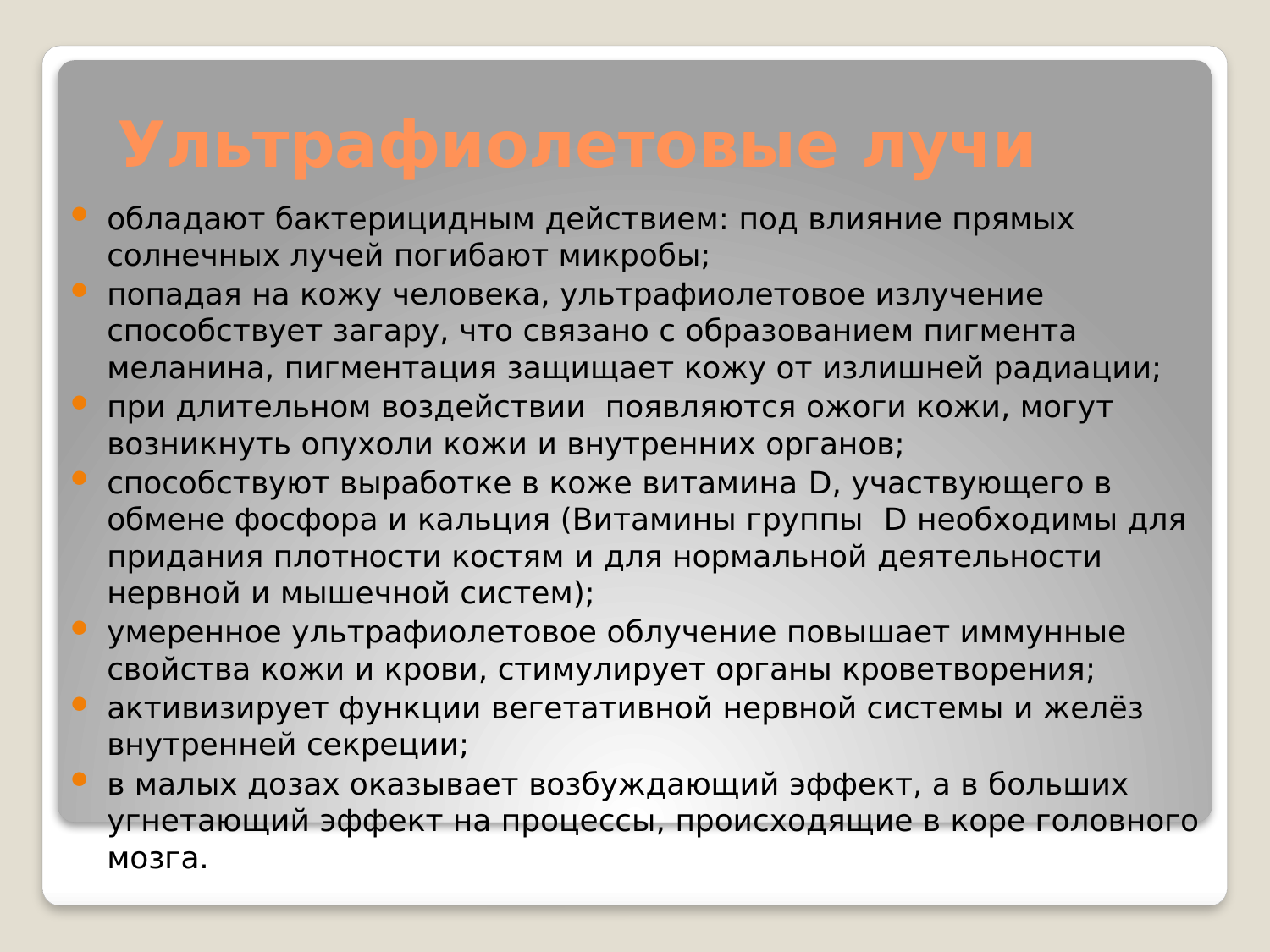

# Ультрафиолетовые лучи
обладают бактерицидным действием: под влияние прямых солнечных лучей погибают микробы;
попадая на кожу человека, ультрафиолетовое излучение способствует загару, что связано с образованием пигмента меланина, пигментация защищает кожу от излишней радиации;
при длительном воздействии  появляются ожоги кожи, могут возникнуть опухоли кожи и внутренних органов;
способствуют выработке в коже витамина D, участвующего в обмене фосфора и кальция (Витамины группы  D необходимы для придания плотности костям и для нормальной деятельности нервной и мышечной систем);
умеренное ультрафиолетовое облучение повышает иммунные свойства кожи и крови, стимулирует органы кроветворения;
активизирует функции вегетативной нервной системы и желёз внутренней секреции;
в малых дозах оказывает возбуждающий эффект, а в больших угнетающий эффект на процессы, происходящие в коре головного мозга.